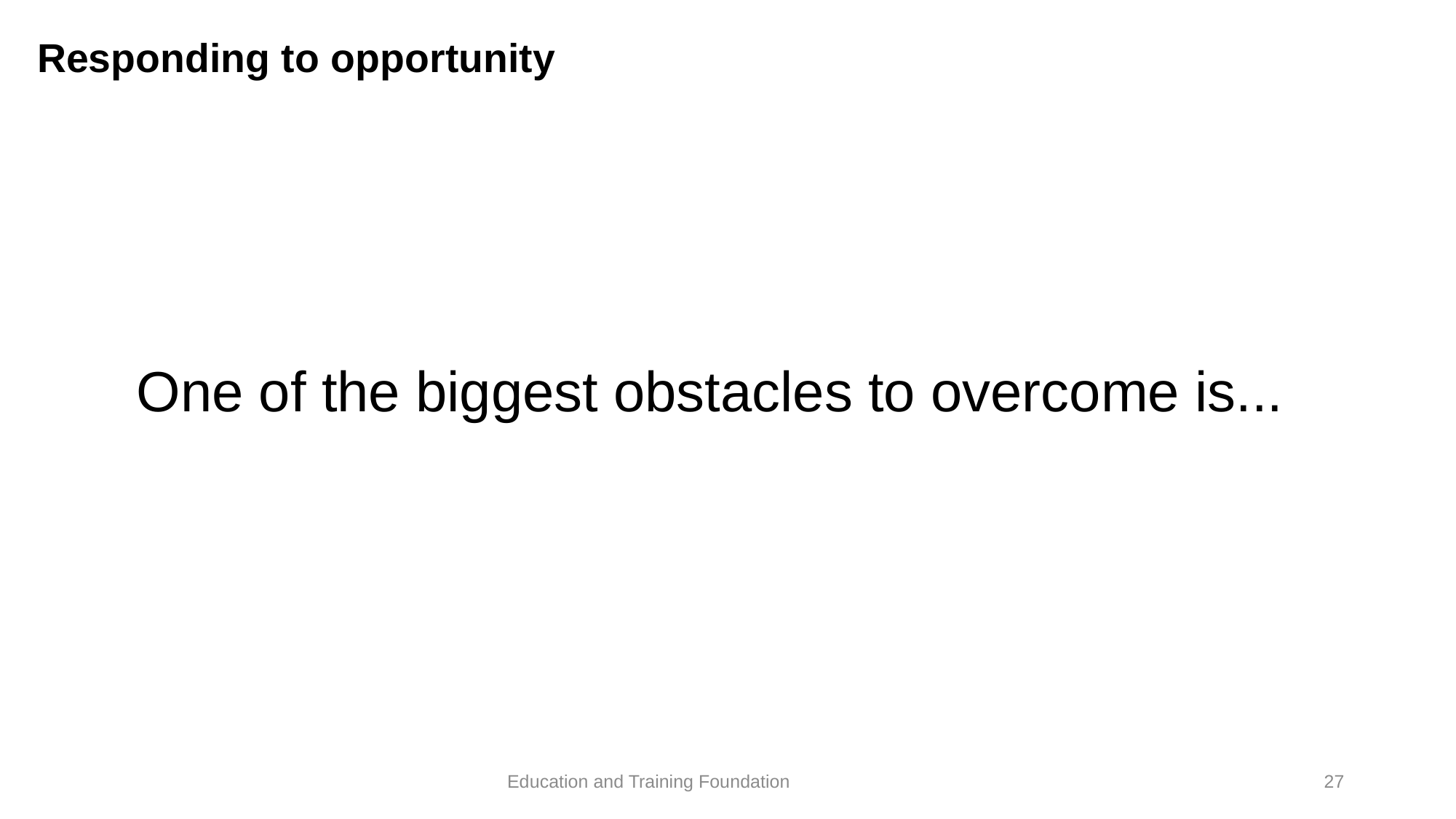

# Responding to opportunity

One of the biggest obstacles to overcome is...
27
Education and Training Foundation